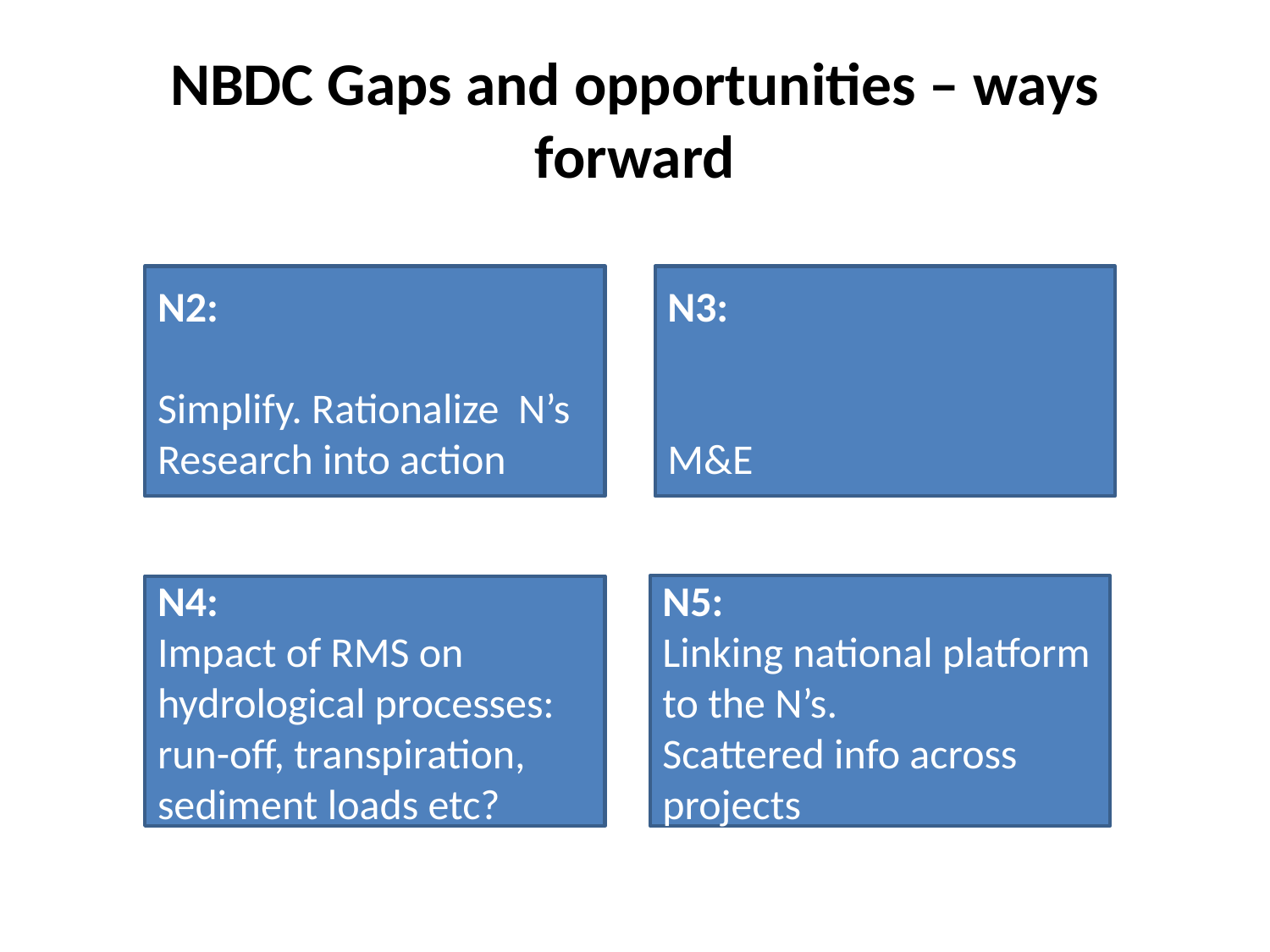

# NBDC Gaps and opportunities – ways forward
N2:

Simplify. Rationalize  N’s
Research into action
N3:

M&E
N5:
Linking national platform to the N’s.
Scattered info across projects
N4:
Impact of RMS on hydrological processes: run-off, transpiration, sediment loads etc?